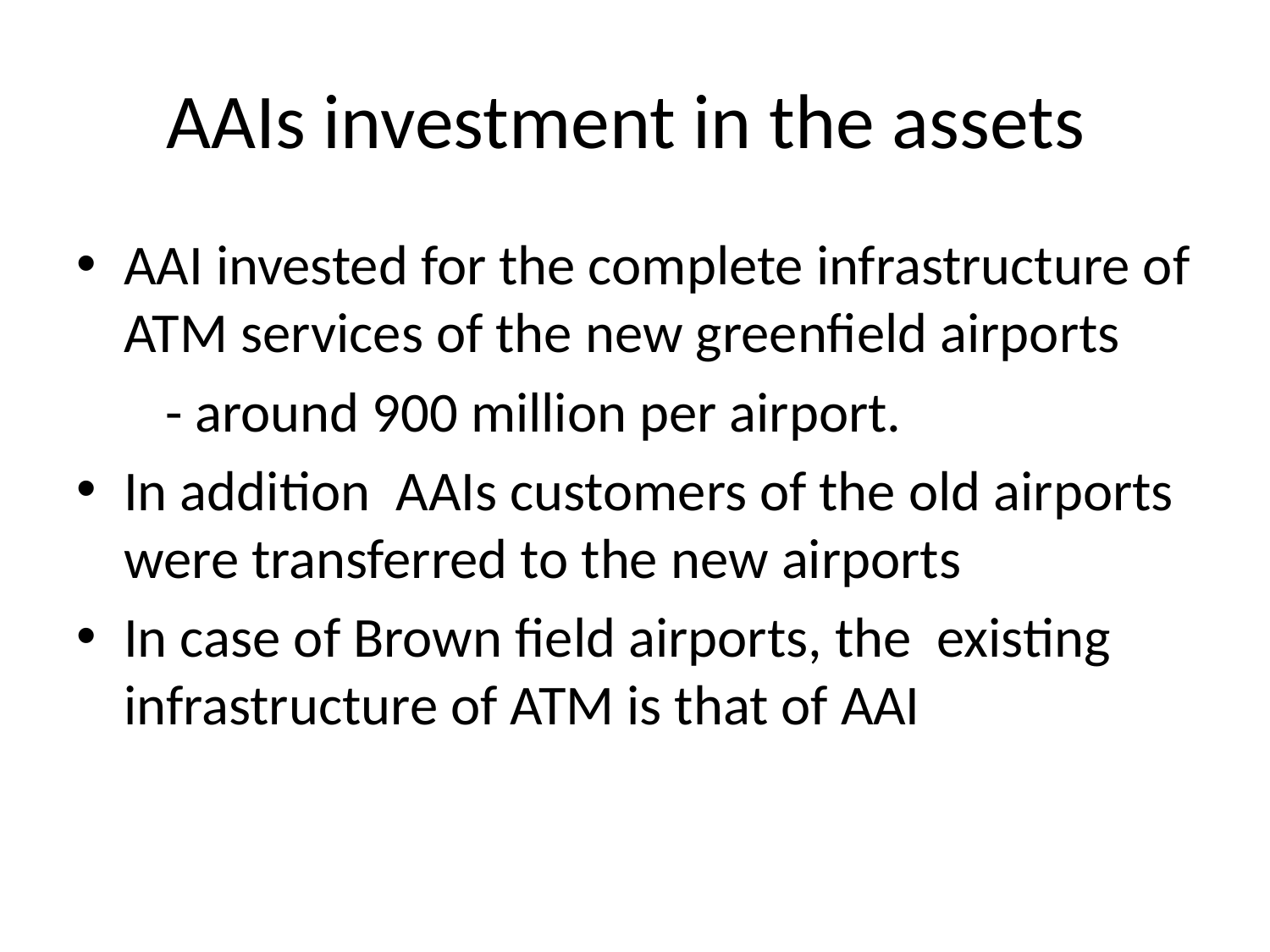

# AAIs investment in the assets
AAI invested for the complete infrastructure of ATM services of the new greenfield airports
       - around 900 million per airport.
In addition  AAIs customers of the old airports were transferred to the new airports
In case of Brown field airports, the  existing infrastructure of ATM is that of AAI